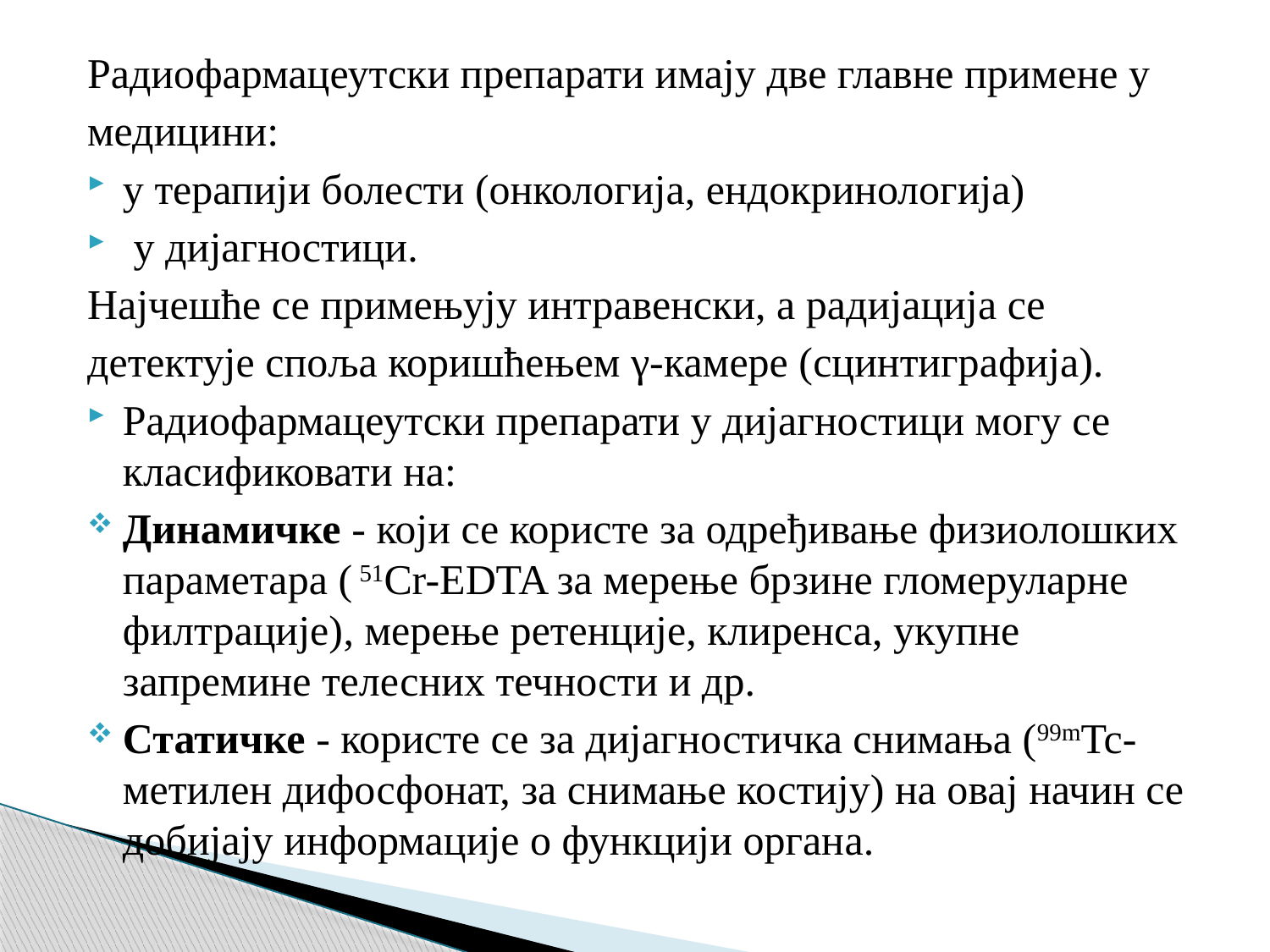

Радиофармацеутски препарати имају две главне примене у
медицини:
у терапији болести (онкологија, ендокринологија)
 у дијагностици.
Најчешће се примењују интравенски, а радијација се
детектује споља коришћењем γ-камере (сцинтиграфија).
Радиофармацеутски препарати у дијагностици могу се класификовати на:
Динамичке - који се користе за одређивање физиолошких параметара ( 51Cr-EDTA за мерење брзине гломеруларне филтрације), мерење ретенције, клиренса, укупне запремине телесних течности и др.
Статичке - користе се за дијагностичка снимања (99mTc-метилен дифосфонат, за снимање костију) на овај начин се добијају информације о функцији органa.